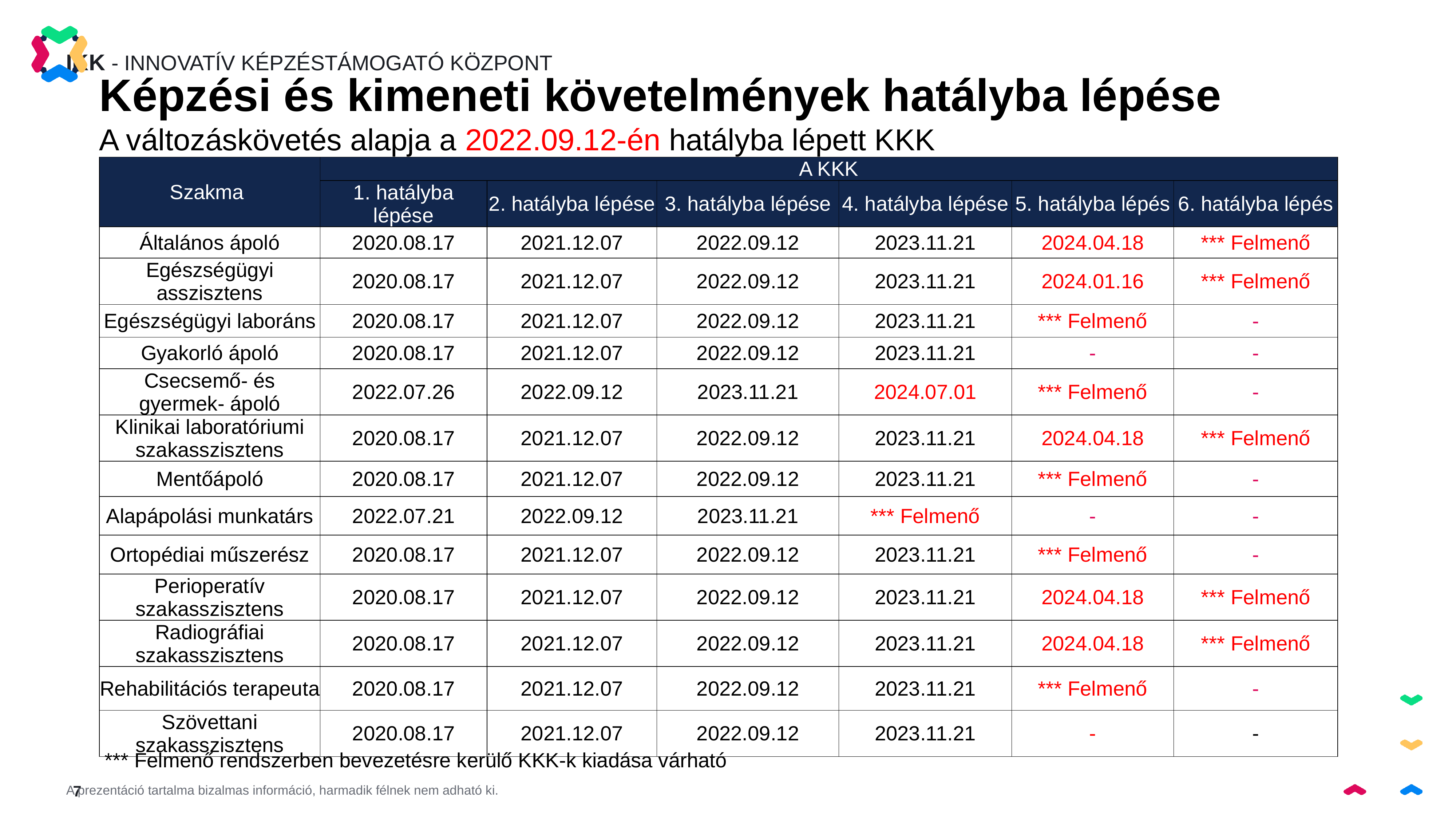

Képzési és kimeneti követelmények hatályba lépése
A változáskövetés alapja a 2022.09.12-én hatályba lépett KKK
| Szakma | A KKK |  |  |  |  |  |
| --- | --- | --- | --- | --- | --- | --- |
|  | 1. hatályba lépése | 2. hatályba lépése | 3. hatályba lépése | 4. hatályba lépése | 5. hatályba lépés | 6. hatályba lépés |
| Általános ápoló | 2020.08.17 | 2021.12.07 | 2022.09.12 | 2023.11.21 | 2024.04.18 | \*\*\* Felmenő |
| Egészségügyi asszisztens | 2020.08.17 | 2021.12.07 | 2022.09.12 | 2023.11.21 | 2024.01.16 | \*\*\* Felmenő |
| Egészségügyi laboráns | 2020.08.17 | 2021.12.07 | 2022.09.12 | 2023.11.21 | \*\*\* Felmenő | - |
| Gyakorló ápoló | 2020.08.17 | 2021.12.07 | 2022.09.12 | 2023.11.21 | - | - |
| Csecsemő- és gyermek- ápoló | 2022.07.26 | 2022.09.12 | 2023.11.21 | 2024.07.01 | \*\*\* Felmenő | - |
| Klinikai laboratóriumi szakasszisztens | 2020.08.17 | 2021.12.07 | 2022.09.12 | 2023.11.21 | 2024.04.18 | \*\*\* Felmenő |
| Mentőápoló | 2020.08.17 | 2021.12.07 | 2022.09.12 | 2023.11.21 | \*\*\* Felmenő | - |
| Alapápolási munkatárs | 2022.07.21 | 2022.09.12 | 2023.11.21 | \*\*\* Felmenő | - | - |
| Ortopédiai műszerész | 2020.08.17 | 2021.12.07 | 2022.09.12 | 2023.11.21 | \*\*\* Felmenő | - |
| Perioperatív szakasszisztens | 2020.08.17 | 2021.12.07 | 2022.09.12 | 2023.11.21 | 2024.04.18 | \*\*\* Felmenő |
| Radiográfiai szakasszisztens | 2020.08.17 | 2021.12.07 | 2022.09.12 | 2023.11.21 | 2024.04.18 | \*\*\* Felmenő |
| Rehabilitációs terapeuta | 2020.08.17 | 2021.12.07 | 2022.09.12 | 2023.11.21 | \*\*\* Felmenő | - |
| Szövettani szakasszisztens | 2020.08.17 | 2021.12.07 | 2022.09.12 | 2023.11.21 | - | - |

*** Felmenő rendszerben bevezetésre kerülő KKK-k kiadása várható